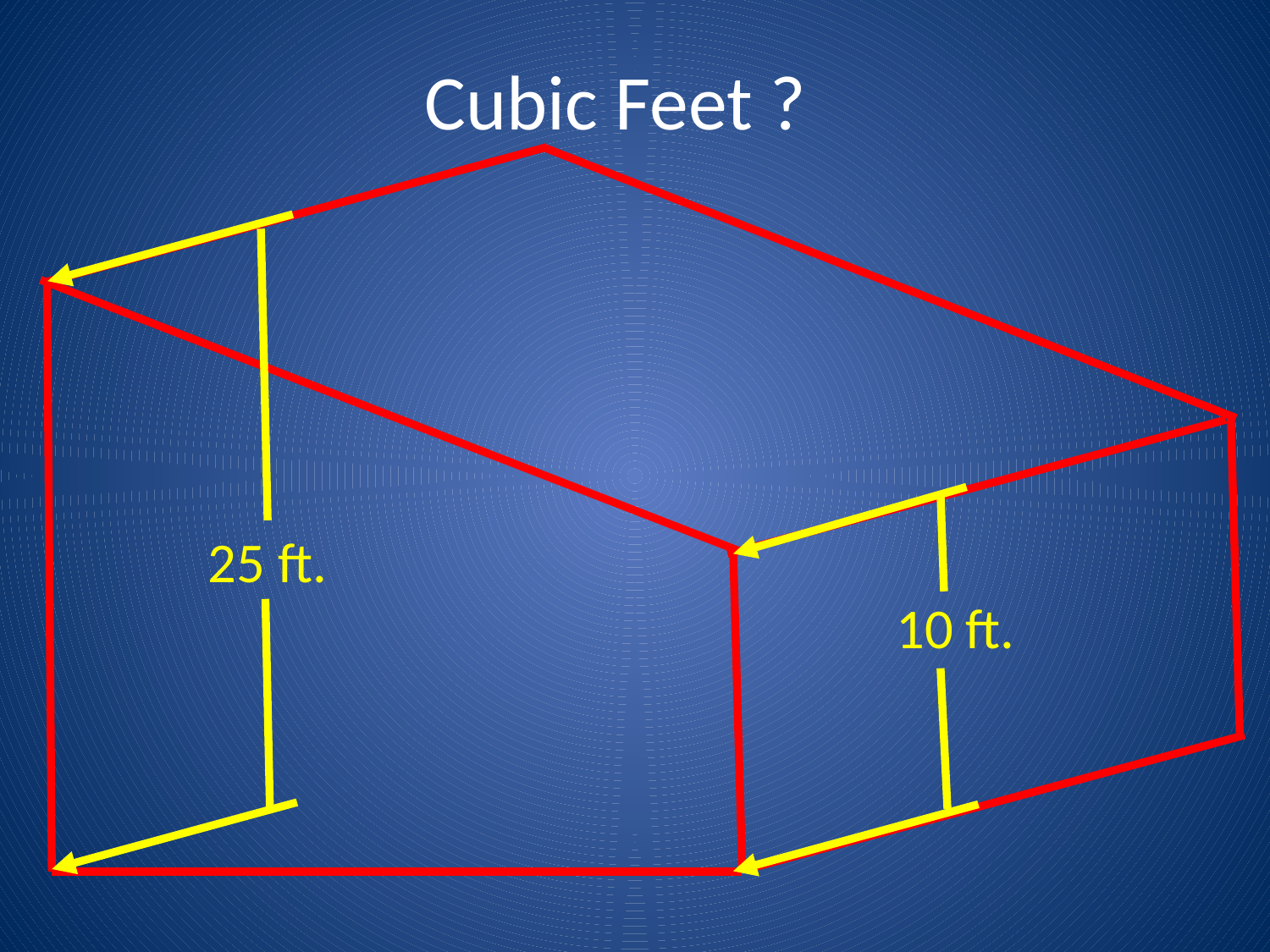

# Cubic Feet ?
25 ft.
10 ft.